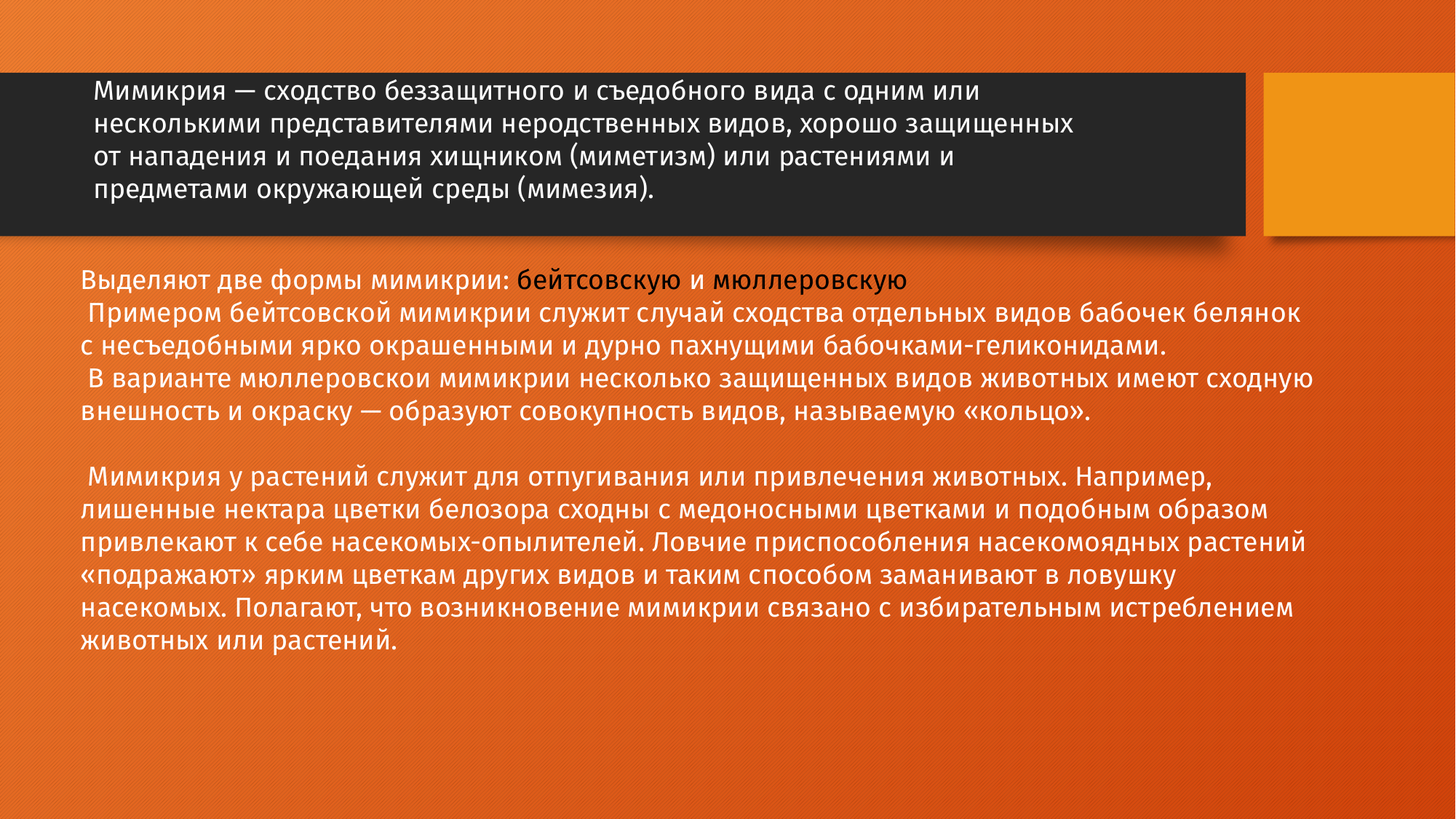

Мимикрия — сходство беззащитного и съедобного вида с одним или несколькими представителями неродственных видов, хорошо защищенных от нападения и поедания хищником (миметизм) или растениями и предметами окружающей среды (мимезия).
Выделяют две формы мимикрии: бейтсовскую и мюллеровскую
 Примером бейтсовской мимикрии служит случай сходства отдельных видов бабочек белянок с несъедобными ярко окрашенными и дурно пахнущими бабочками-геликонидами.
 В варианте мюллеровскои мимикрии несколько защищенных видов животных имеют сходную внешность и окраску — образуют совокупность видов, называемую «кольцо».

 Мимикрия у растений служит для отпугивания или привлечения животных. Например, лишенные нектара цветки белозора сходны с медоносными цветками и подобным образом привлекают к себе насекомых-опылителей. Ловчие приспособления насекомоядных растений «подражают» ярким цветкам других видов и таким способом заманивают в ловушку насекомых. Полагают, что возникновение мимикрии связано с избирательным истреблением животных или растений.